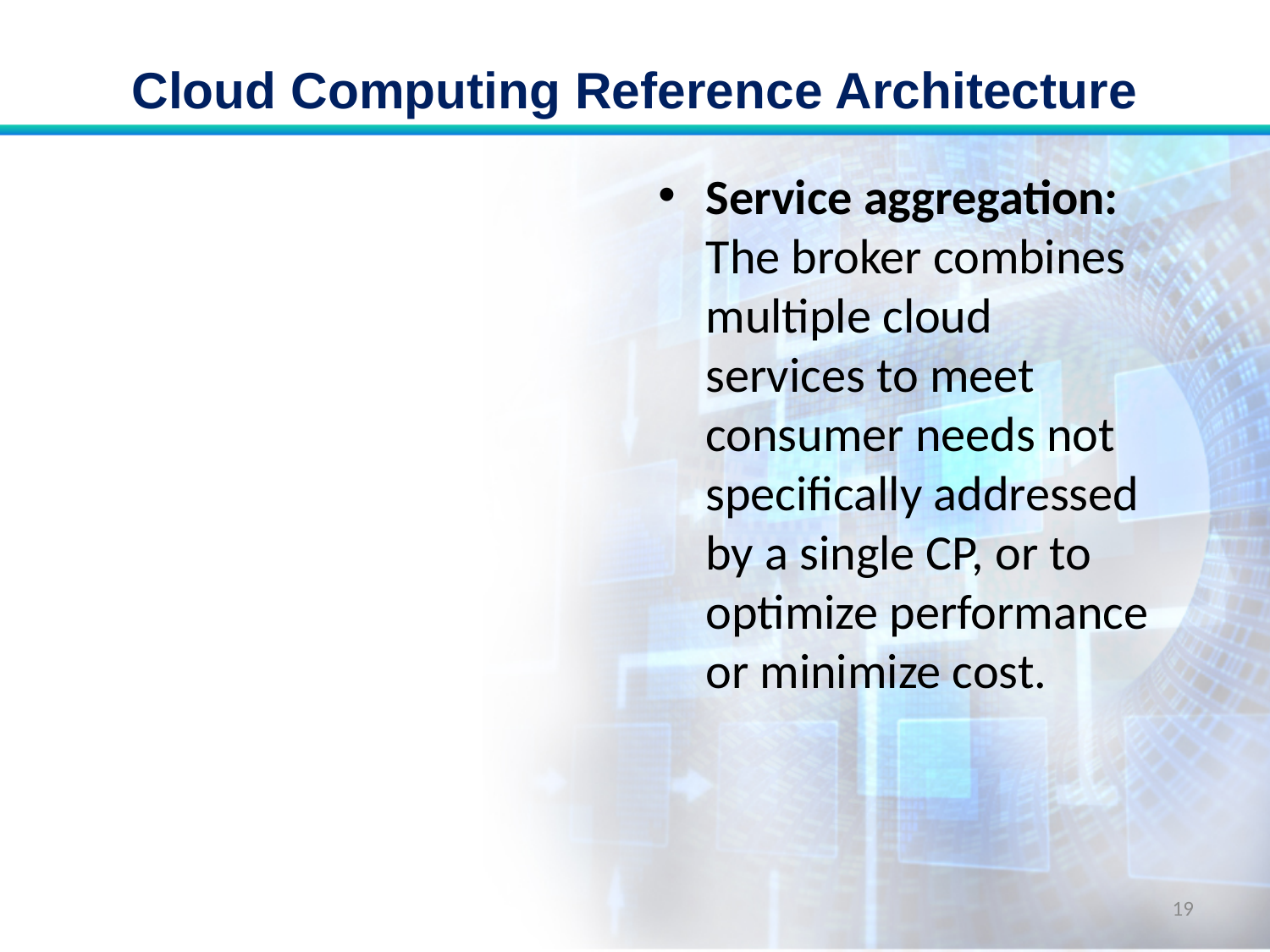

# Cloud Computing Reference Architecture
Service aggregation: The broker combines multiple cloud services to meet consumer needs not specifically addressed by a single CP, or to optimize performance or minimize cost.
19